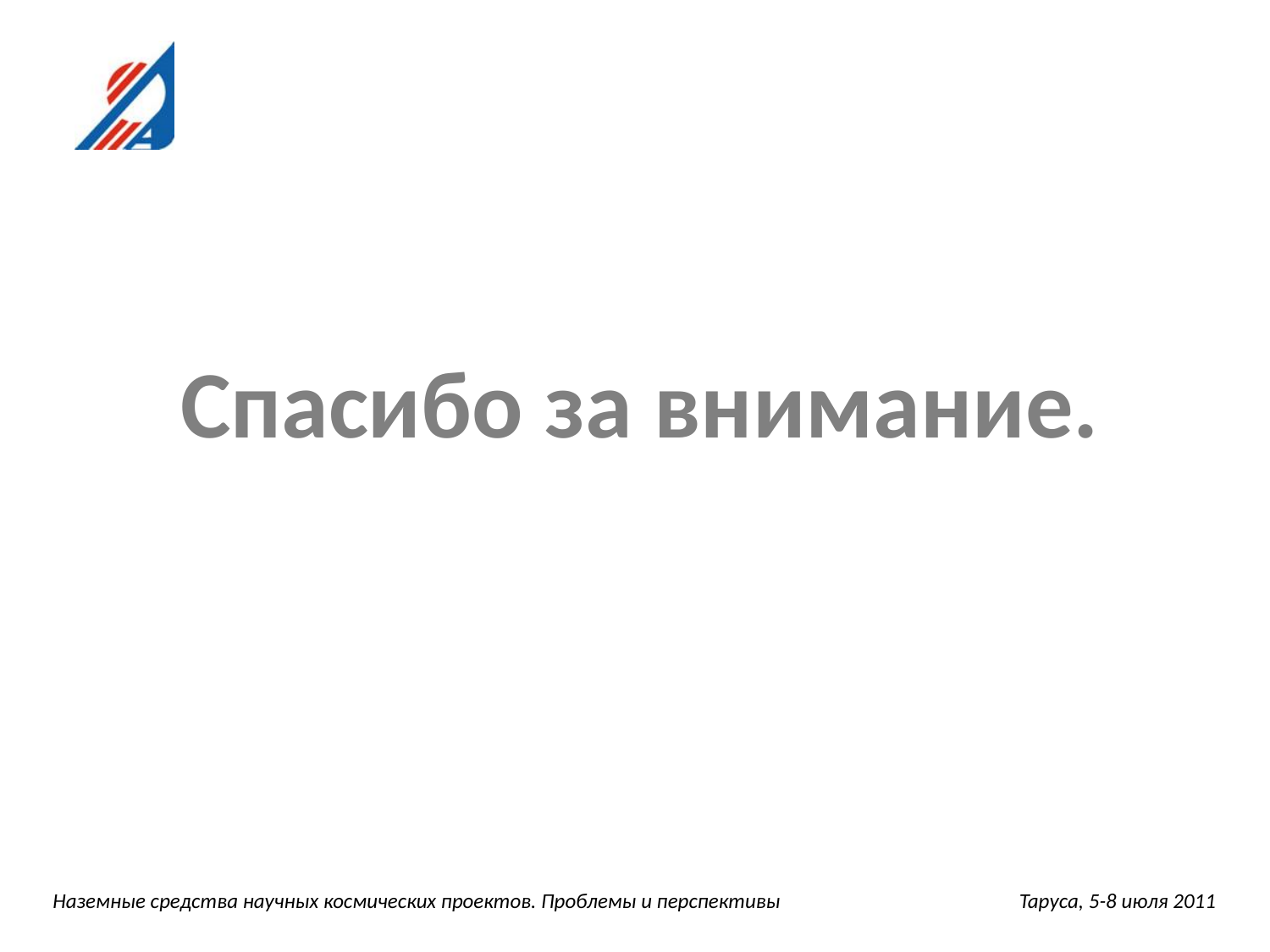

Спасибо за внимание.
Наземные средства научных космических проектов. Проблемы и перспективы		                Таруса, 5-8 июля 2011